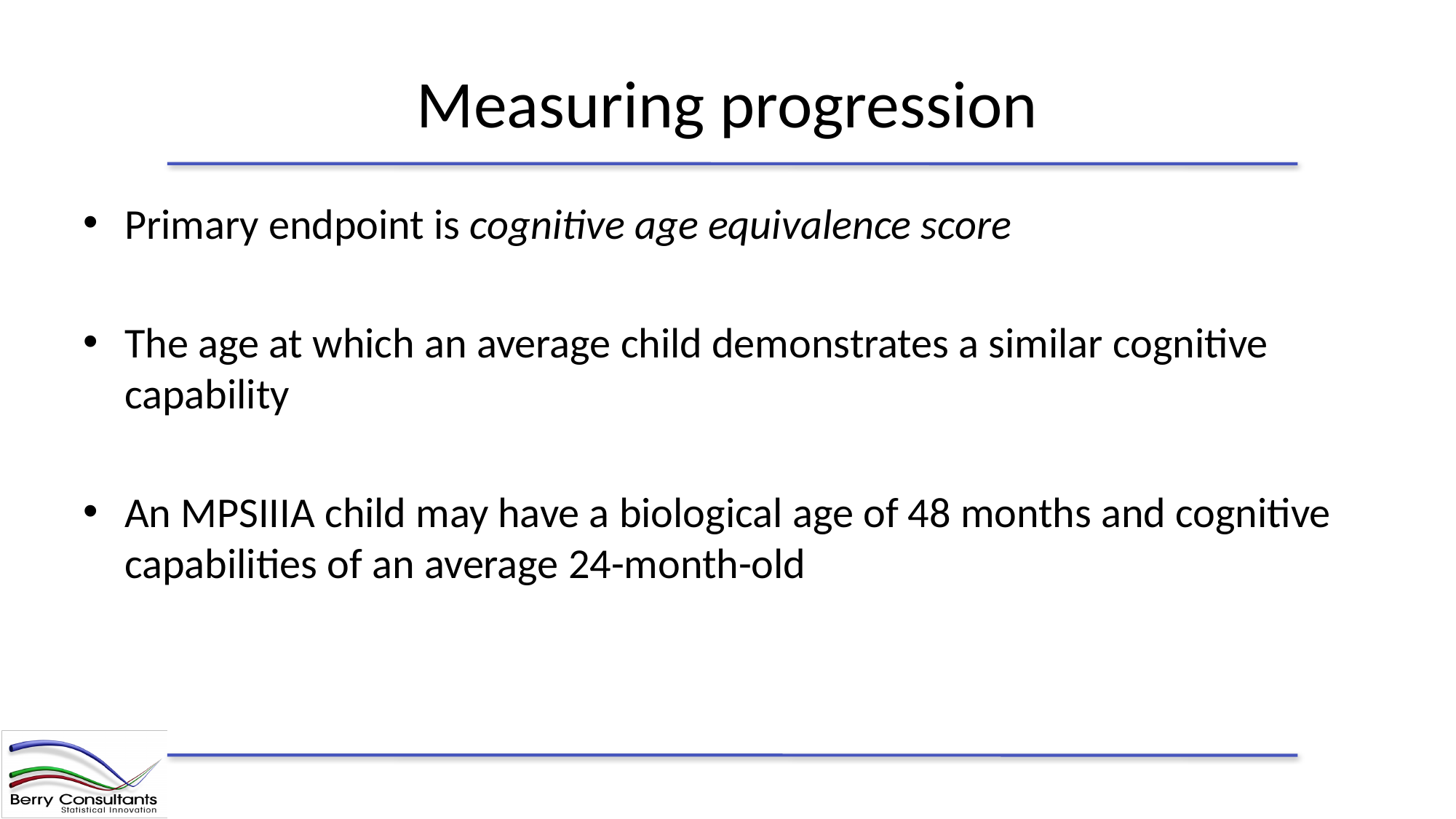

# Measuring progression
Primary endpoint is cognitive age equivalence score

The age at which an average child demonstrates a similar cognitive capability

An MPSIIIA child may have a biological age of 48 months and cognitive capabilities of an average 24-month-old